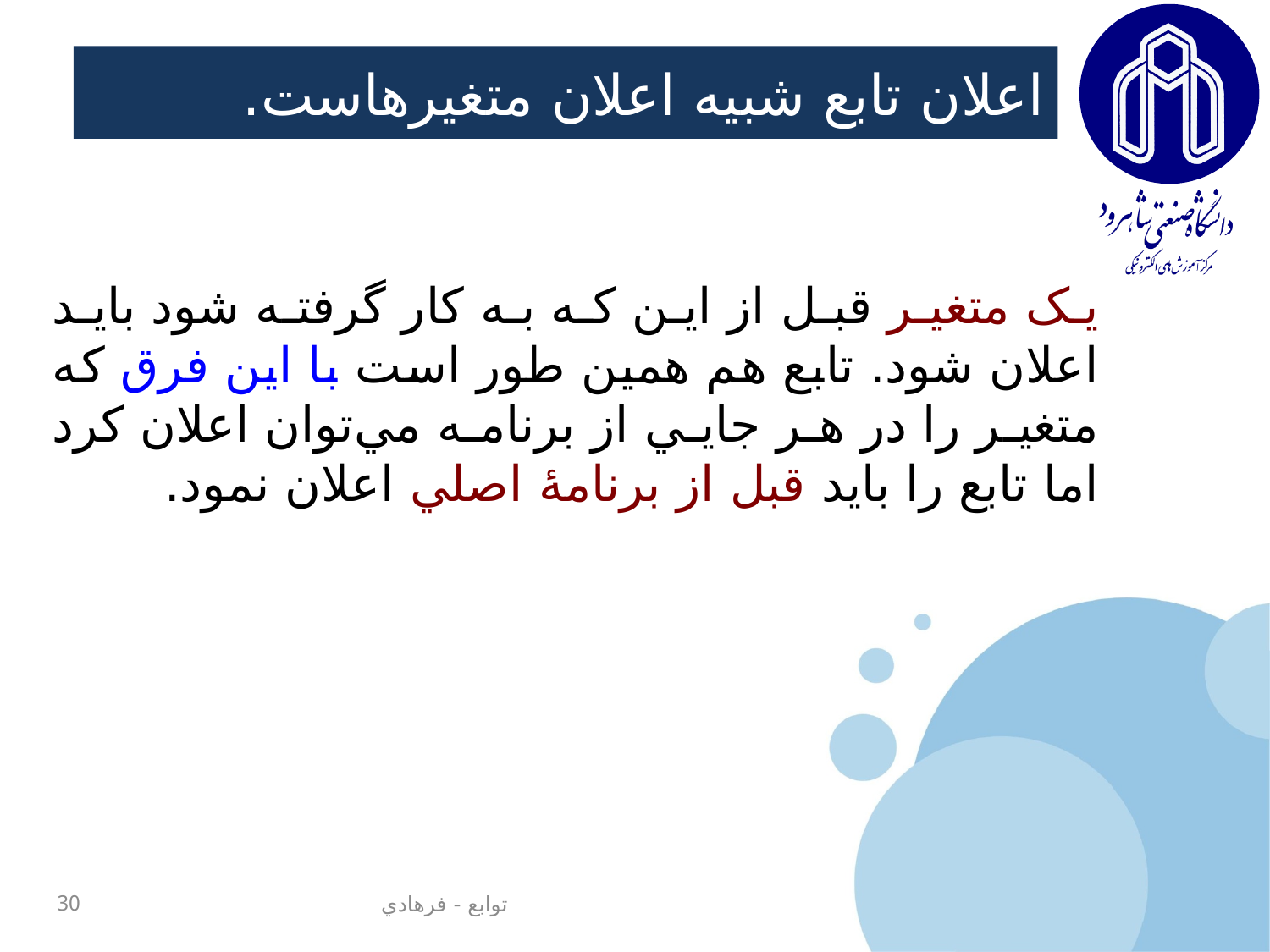

# اعلان تابع شبيه اعلان متغيرهاست.
يک متغير قبل از اين که به کار گرفته شود بايد اعلان شود. تابع هم همين طور است با اين فرق که متغير را در هر جايي از برنامه مي‌توان اعلان کرد اما تابع را بايد قبل از برنامۀ اصلي اعلان نمود.
30
توابع - فرهادي